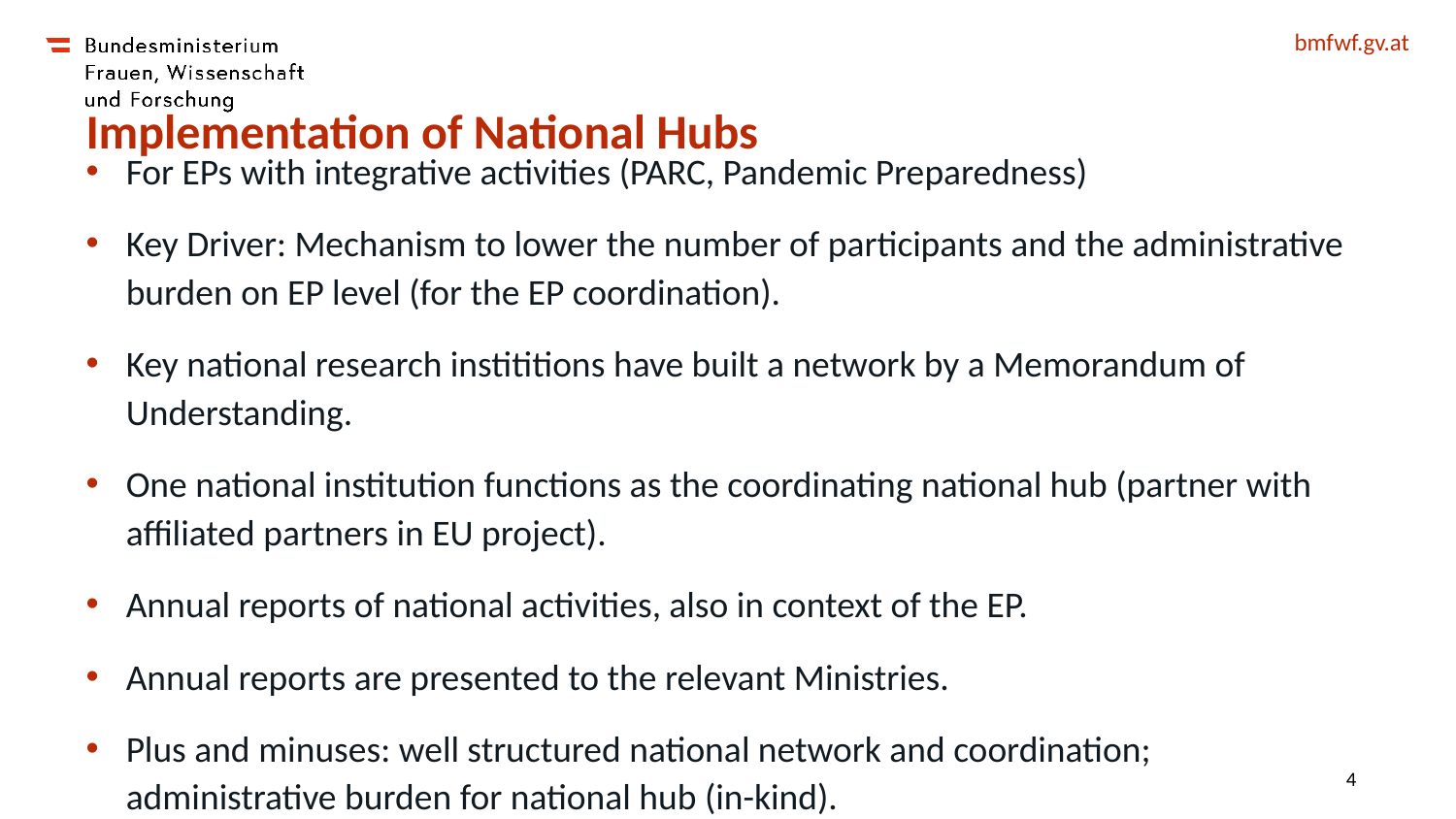

# Implementation of National Hubs
For EPs with integrative activities (PARC, Pandemic Preparedness)
Key Driver: Mechanism to lower the number of participants and the administrative burden on EP level (for the EP coordination).
Key national research instititions have built a network by a Memorandum of Understanding.
One national institution functions as the coordinating national hub (partner with affiliated partners in EU project).
Annual reports of national activities, also in context of the EP.
Annual reports are presented to the relevant Ministries.
Plus and minuses: well structured national network and coordination; administrative burden for national hub (in-kind).
4